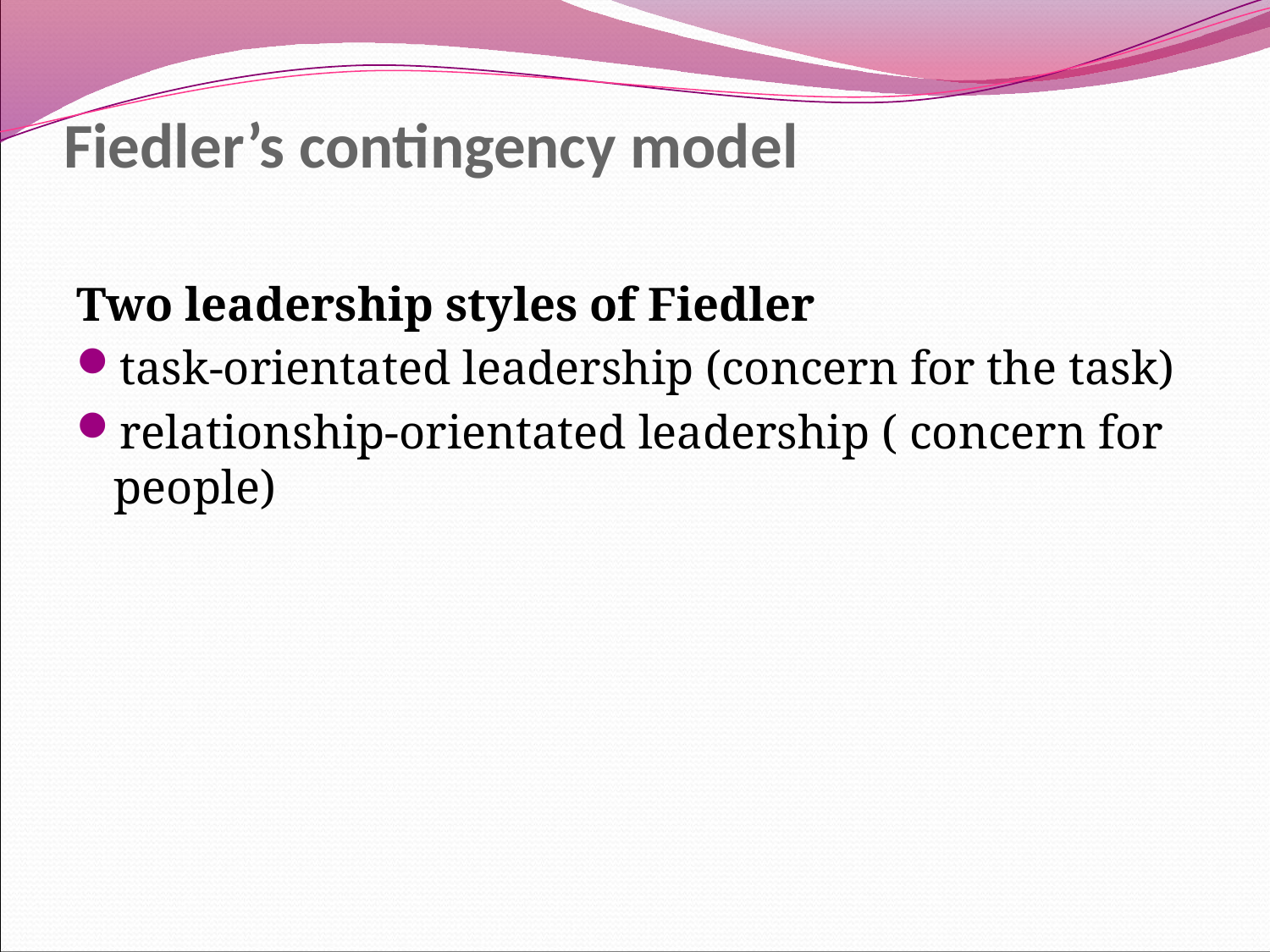

# Fiedler’s contingency model
Two leadership styles of Fiedler
task-orientated leadership (concern for the task)
relationship-orientated leadership ( concern for people)